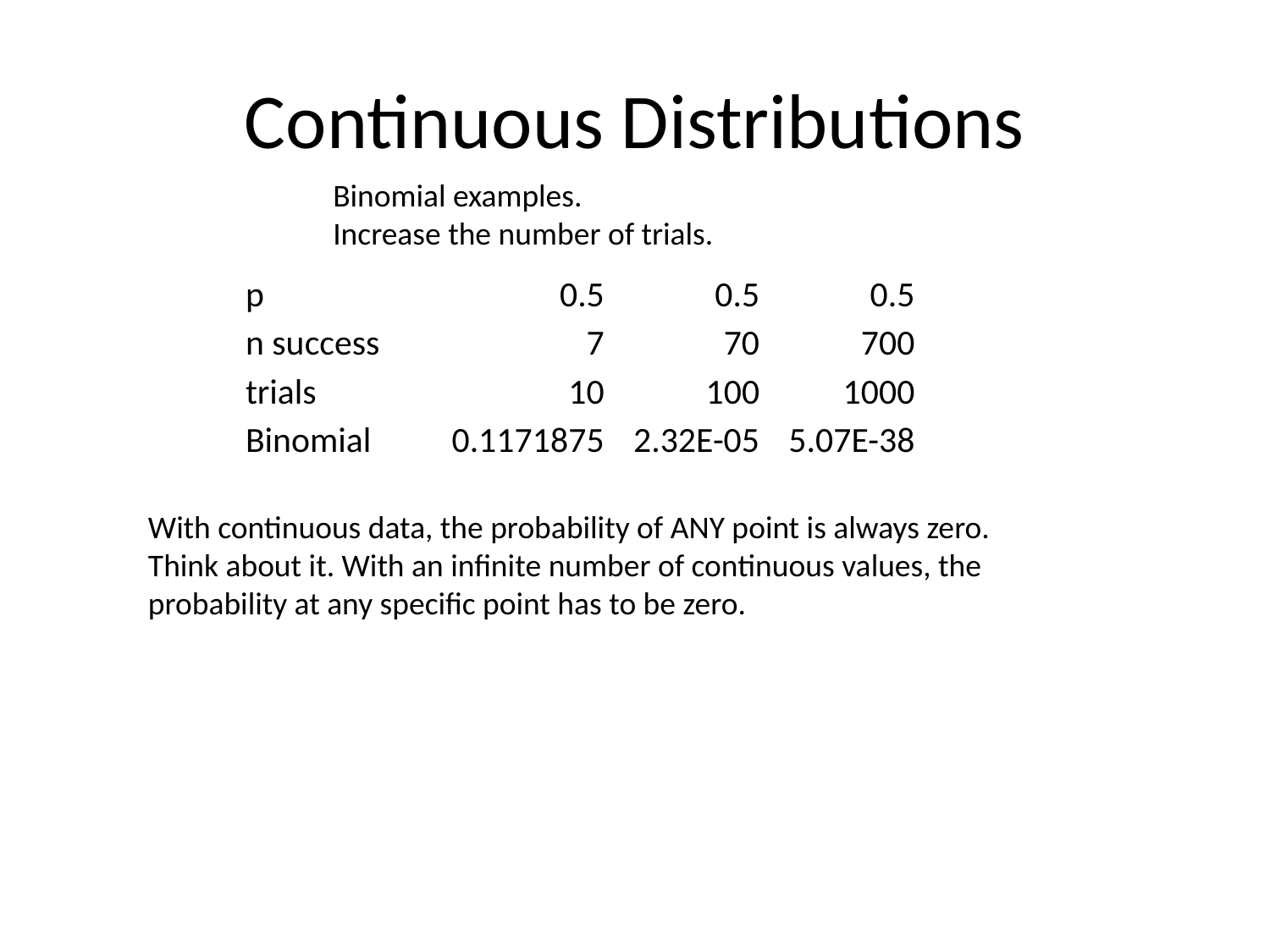

# Continuous Distributions
Binomial examples.
Increase the number of trials.
| p | 0.5 | 0.5 | 0.5 |
| --- | --- | --- | --- |
| n success | 7 | 70 | 700 |
| trials | 10 | 100 | 1000 |
| Binomial | 0.1171875 | 2.32E-05 | 5.07E-38 |
With continuous data, the probability of ANY point is always zero.
Think about it. With an infinite number of continuous values, the probability at any specific point has to be zero.